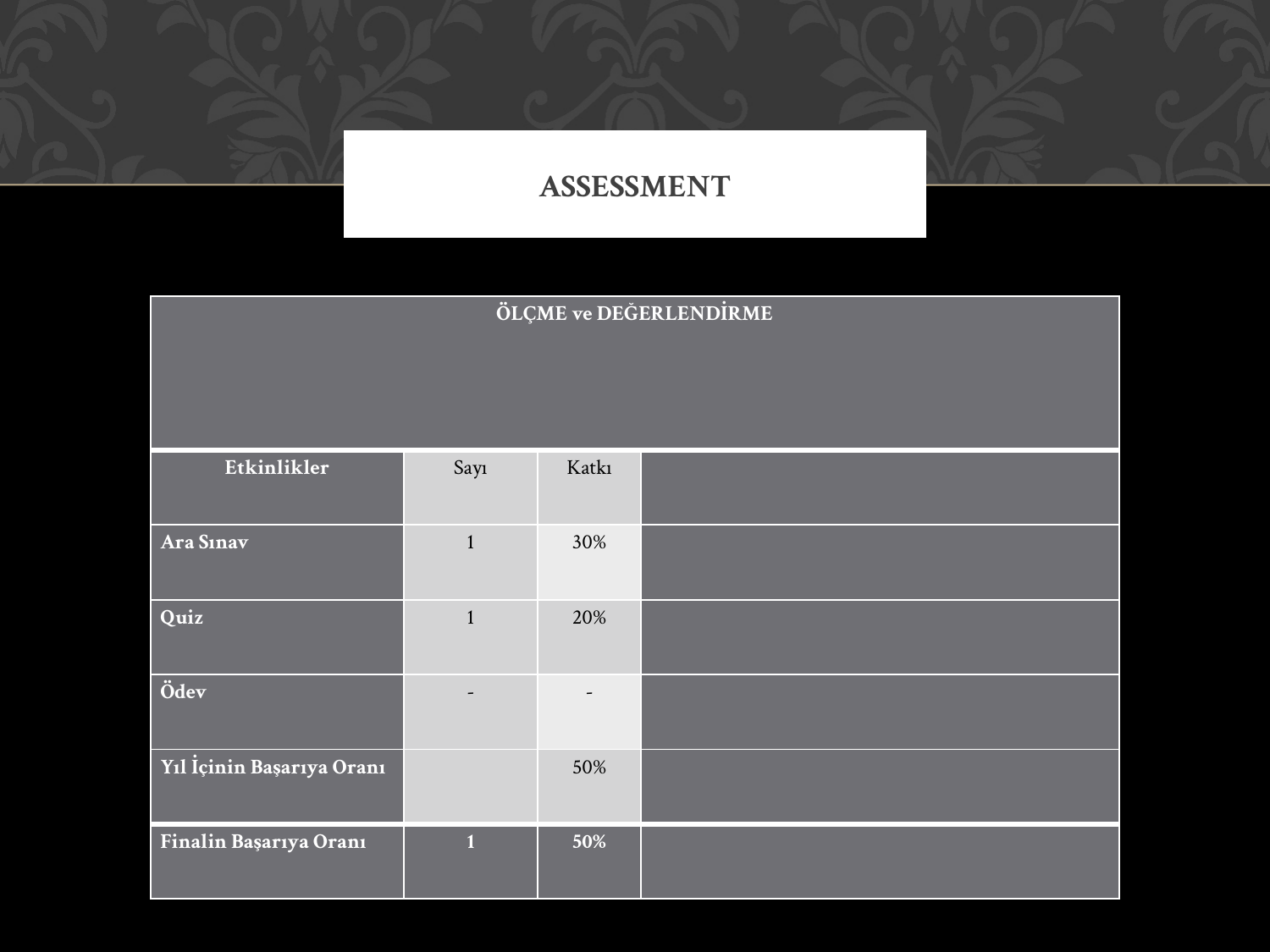

# ASSESSMENT
| ÖLÇME ve DEĞERLENDİRME |  |  |  |
| --- | --- | --- | --- |
| Etkinlikler | Sayı | Katkı |  |
| Ara Sınav | 1 | 30% |  |
| Quiz | 1 | 20% |  |
| Ödev | - | - |  |
| Yıl İçinin Başarıya Oranı |  | 50% |  |
| Finalin Başarıya Oranı | 1 | 50% |  |